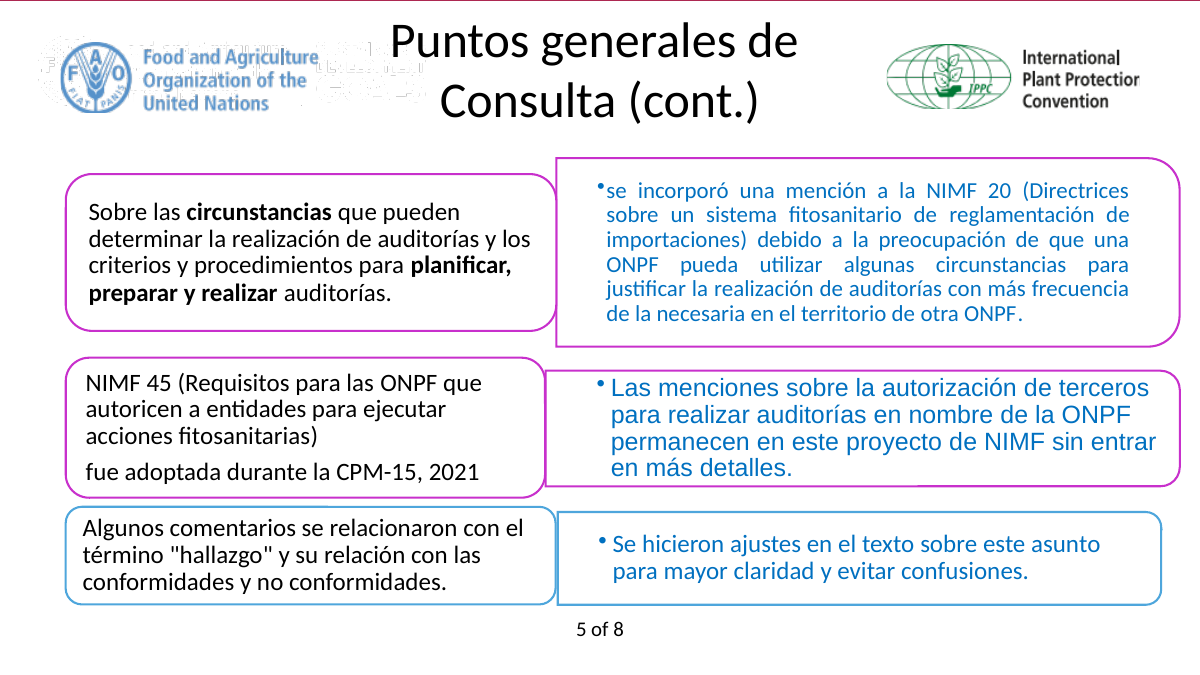

Puntos generales de
Consulta (cont.)
se incorporó una mención a la NIMF 20 (Directrices sobre un sistema fitosanitario de reglamentación de importaciones) debido a la preocupación de que una ONPF pueda utilizar algunas circunstancias para justificar la realización de auditorías con más frecuencia de la necesaria en el territorio de otra ONPF.
Sobre las circunstancias que pueden determinar la realización de auditorías y los criterios y procedimientos para planificar, preparar y realizar auditorías.
Las menciones sobre la autorización de terceros para realizar auditorías en nombre de la ONPF permanecen en este proyecto de NIMF sin entrar en más detalles.
NIMF 45 (Requisitos para las ONPF que autoricen a entidades para ejecutar acciones fitosanitarias)
fue adoptada durante la CPM-15, 2021
Se hicieron ajustes en el texto sobre este asunto para mayor claridad y evitar confusiones.
Algunos comentarios se relacionaron con el término "hallazgo" y su relación con las conformidades y no conformidades.
5 of 8